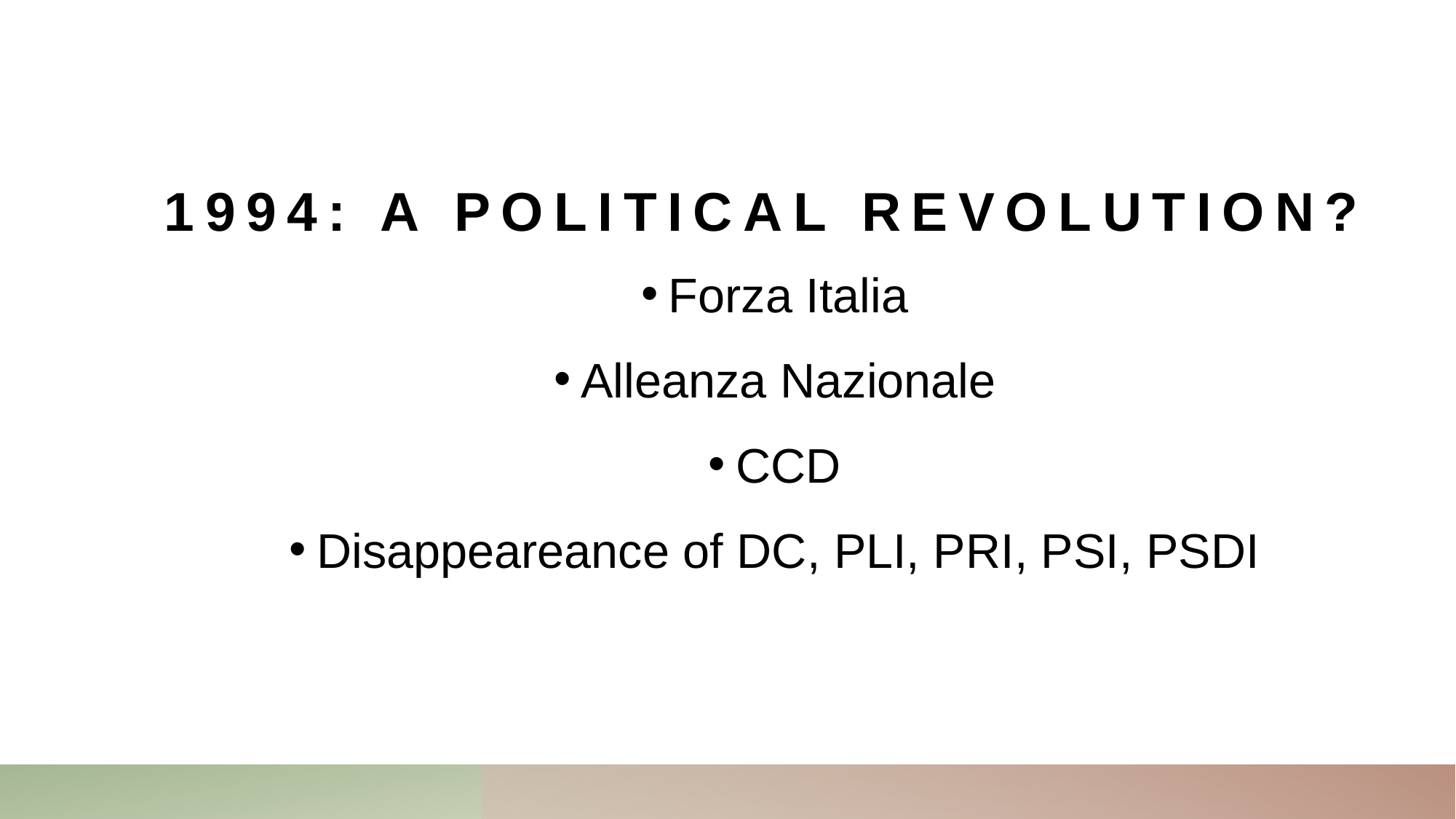

# 1994: A POLITICAL REVOLUTION?
Forza Italia
Alleanza Nazionale
CCD
Disappeareance of DC, PLI, PRI, PSI, PSDI